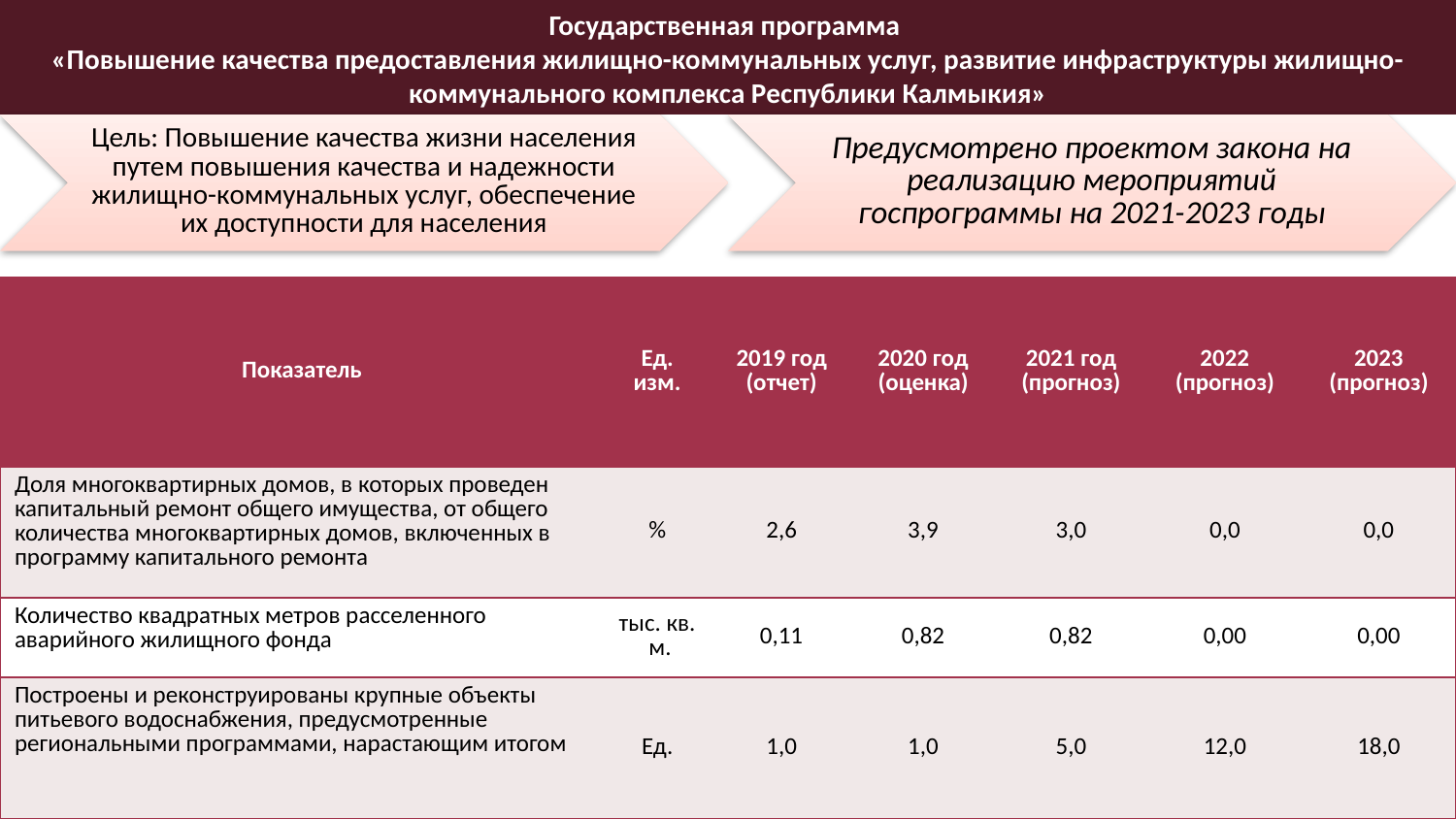

Государственная программа
«Повышение качества предоставления жилищно-коммунальных услуг, развитие инфраструктуры жилищно-коммунального комплекса Республики Калмыкия»
Цель: Повышение качества жизни населения путем повышения качества и надежности жилищно-коммунальных услуг, обеспечение их доступности для населения
Предусмотрено проектом закона на реализацию мероприятий госпрограммы на 2021-2023 годы
| Показатель | Ед. изм. | 2019 год (отчет) | 2020 год (оценка) | 2021 год (прогноз) | 2022 (прогноз) | 2023 (прогноз) |
| --- | --- | --- | --- | --- | --- | --- |
| Доля многоквартирных домов, в которых проведен капитальный ремонт общего имущества, от общего количества многоквартирных домов, включенных в программу капитального ремонта | % | 2,6 | 3,9 | 3,0 | 0,0 | 0,0 |
| Количество квадратных метров расселенного аварийного жилищного фонда | тыс. кв. м. | 0,11 | 0,82 | 0,82 | 0,00 | 0,00 |
| Построены и реконструированы крупные объекты питьевого водоснабжения, предусмотренные региональными программами, нарастающим итогом | Ед. | 1,0 | 1,0 | 5,0 | 12,0 | 18,0 |